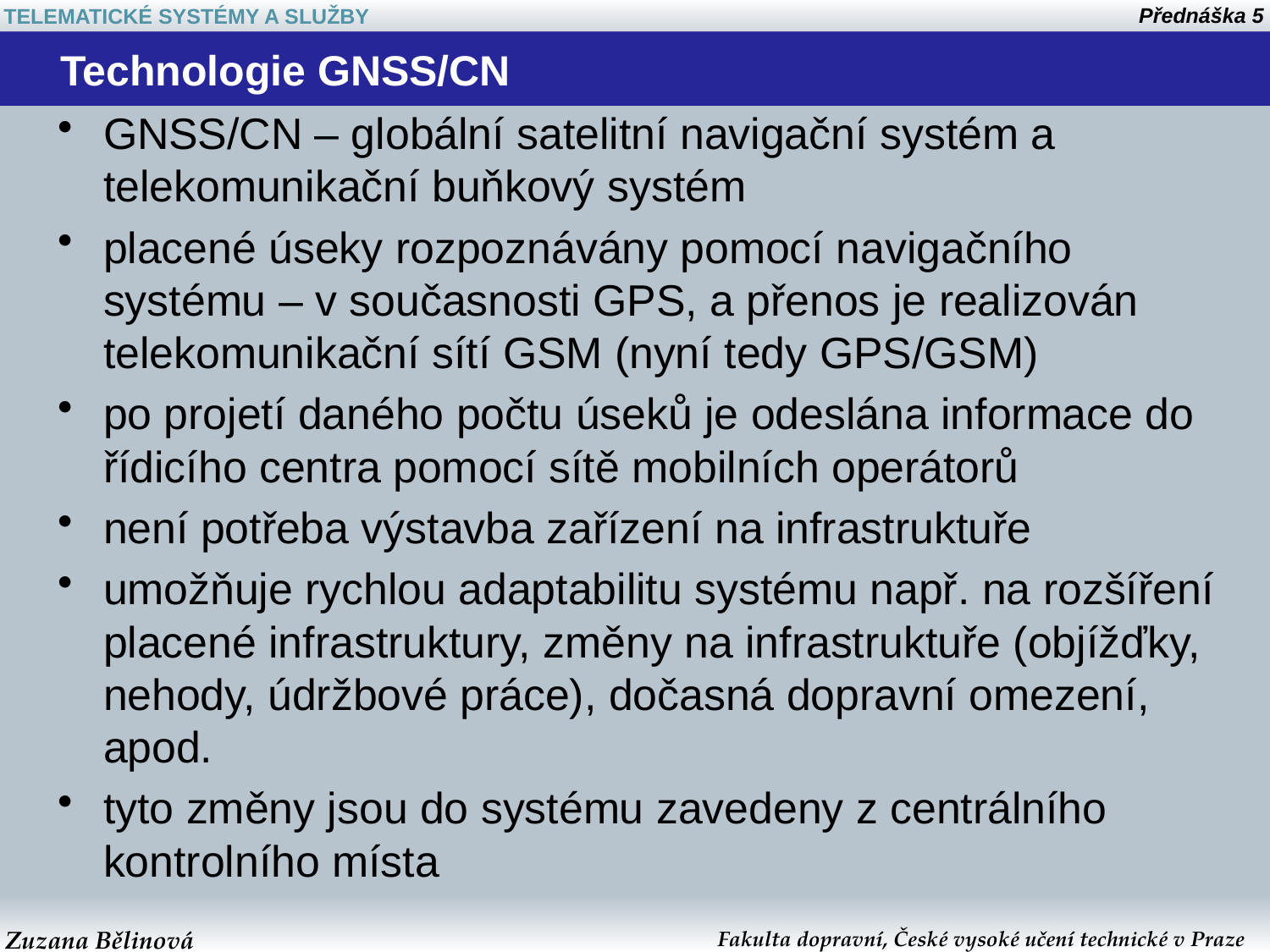

# Technologie GNSS/CN
GNSS/CN – globální satelitní navigační systém a telekomunikační buňkový systém
placené úseky rozpoznávány pomocí navigačního systému – v současnosti GPS, a přenos je realizován telekomunikační sítí GSM (nyní tedy GPS/GSM)
po projetí daného počtu úseků je odeslána informace do řídicího centra pomocí sítě mobilních operátorů
není potřeba výstavba zařízení na infrastruktuře
umožňuje rychlou adaptabilitu systému např. na rozšíření placené infrastruktury, změny na infrastruktuře (objížďky, nehody, údržbové práce), dočasná dopravní omezení, apod.
tyto změny jsou do systému zavedeny z centrálního kontrolního místa